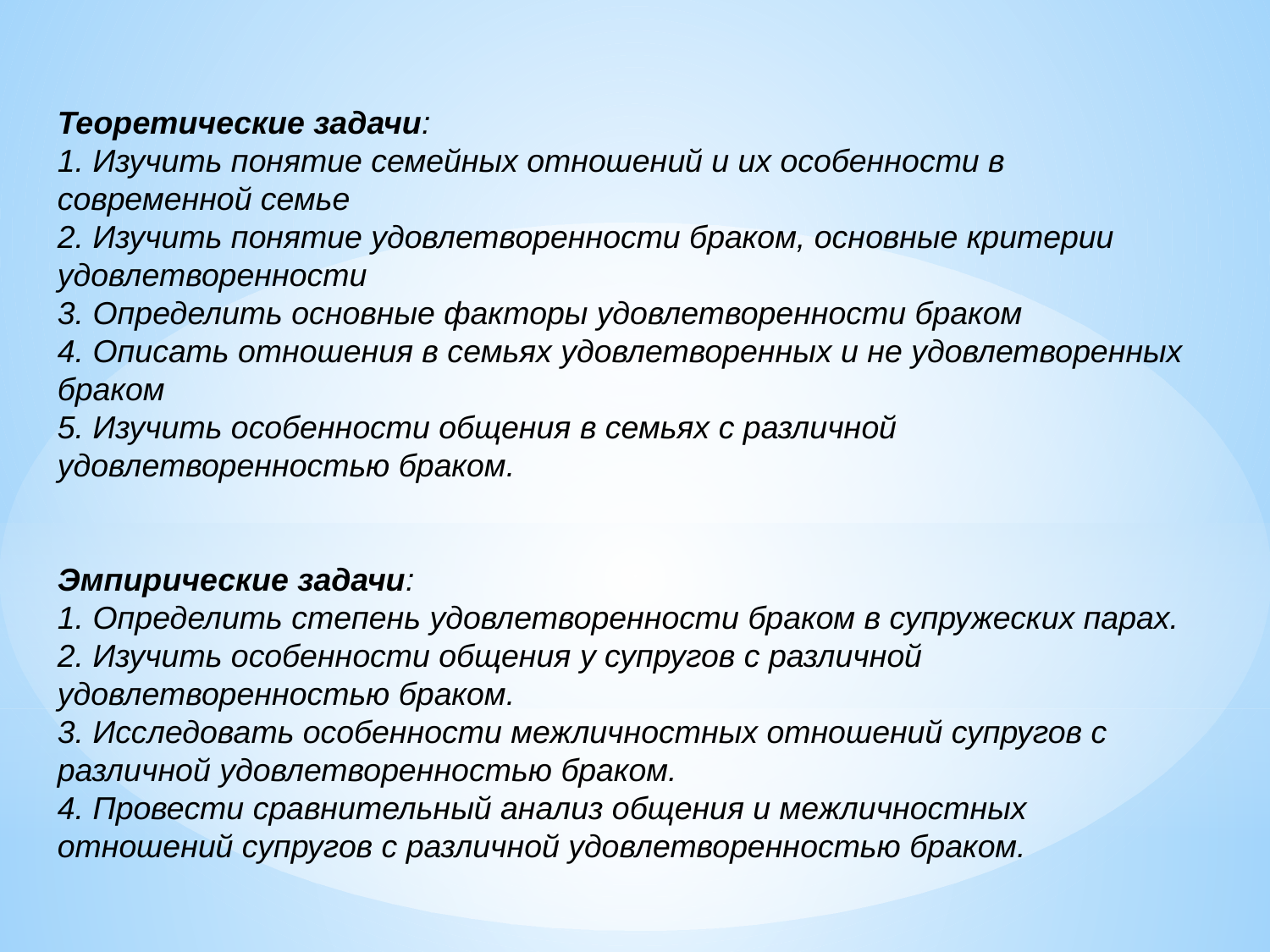

Теоретические задачи:
1. Изучить понятие семейных отношений и их особенности в современной семье
2. Изучить понятие удовлетворенности браком, основные критерии удовлетворенности
3. Определить основные факторы удовлетворенности браком
4. Описать отношения в семьях удовлетворенных и не удовлетворенных браком
5. Изучить особенности общения в семьях с различной удовлетворенностью браком.

Эмпирические задачи:
1. Определить степень удовлетворенности браком в супружеских парах.
2. Изучить особенности общения у супругов с различной удовлетворенностью браком.
3. Исследовать особенности межличностных отношений супругов с различной удовлетворенностью браком.
4. Провести сравнительный анализ общения и межличностных отношений супругов с различной удовлетворенностью браком.